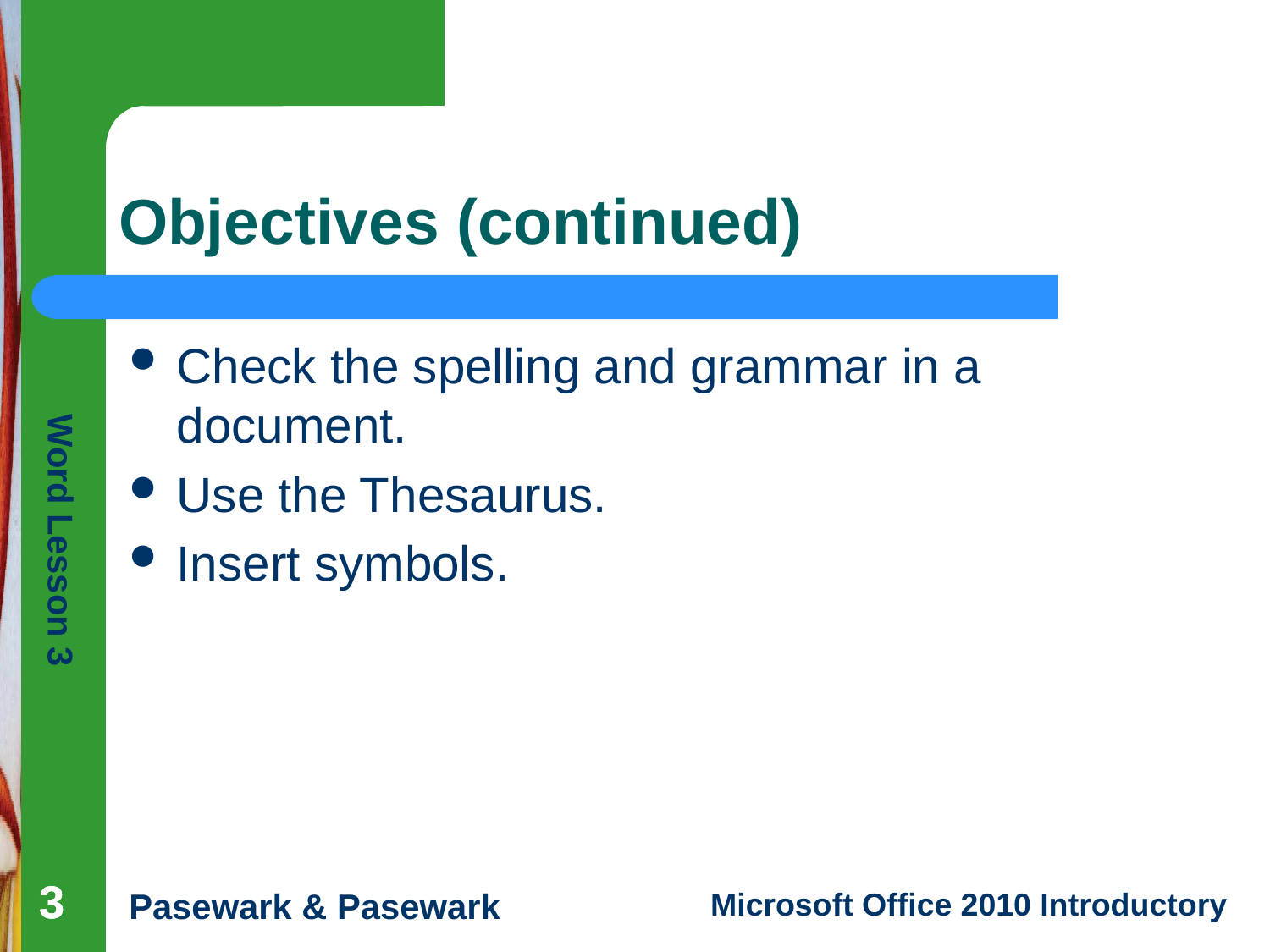

# Objectives (continued)
Check the spelling and grammar in a document.
Use the Thesaurus.
Insert symbols.
3
3
3